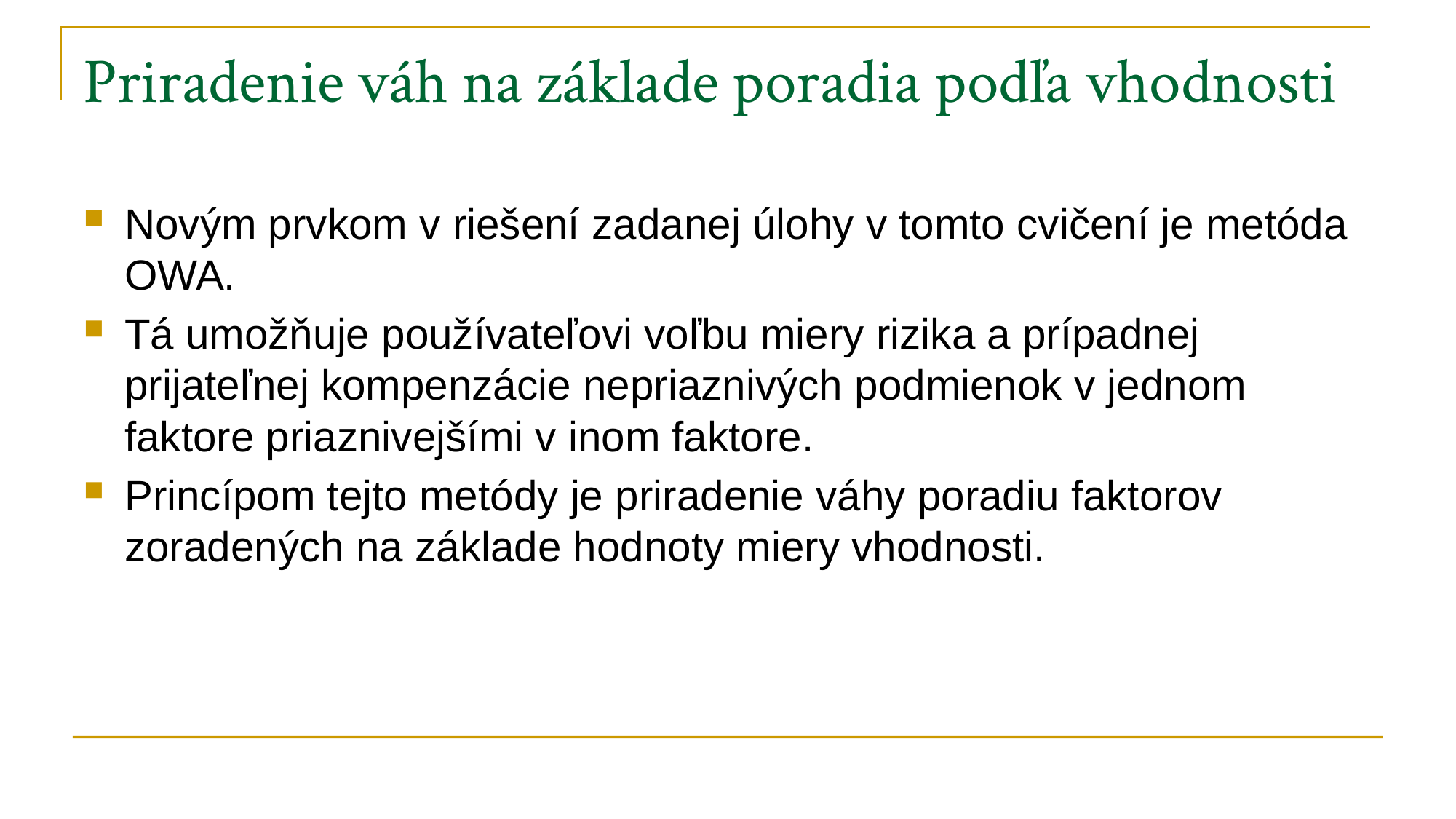

# Priradenie váh na základe poradia podľa vhodnosti
Novým prvkom v riešení zadanej úlohy v tomto cvičení je metóda OWA.
Tá umožňuje používateľovi voľbu miery rizika a prípadnej prijateľnej kompenzácie nepriaznivých podmienok v jednom faktore priaznivejšími v inom faktore.
Princípom tejto metódy je priradenie váhy poradiu faktorov zoradených na základe hodnoty miery vhodnosti.